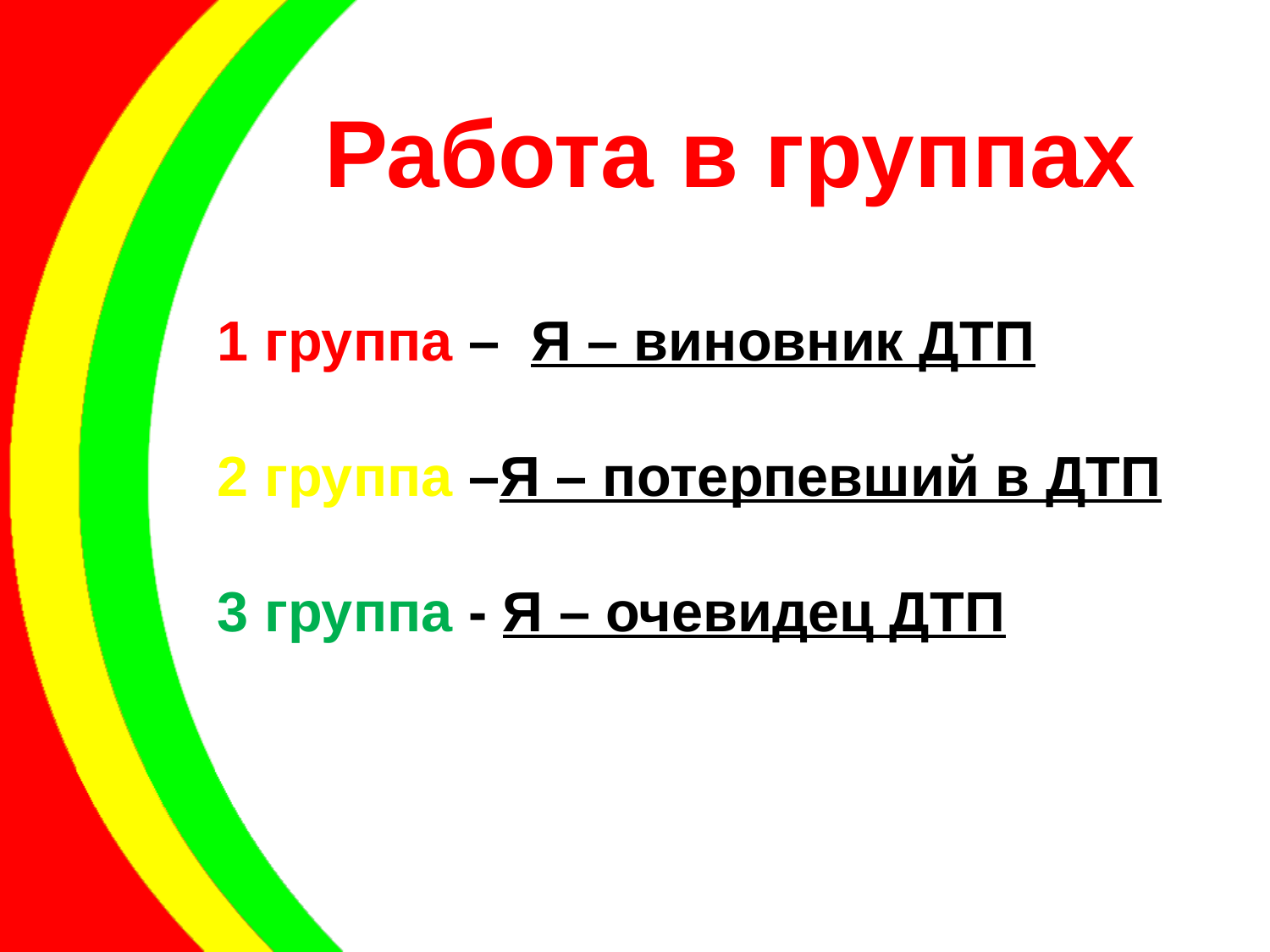

Работа в группах
1 группа –  Я – виновник ДТП

2 группа –Я – потерпевший в ДТП

3 группа - Я – очевидец ДТП